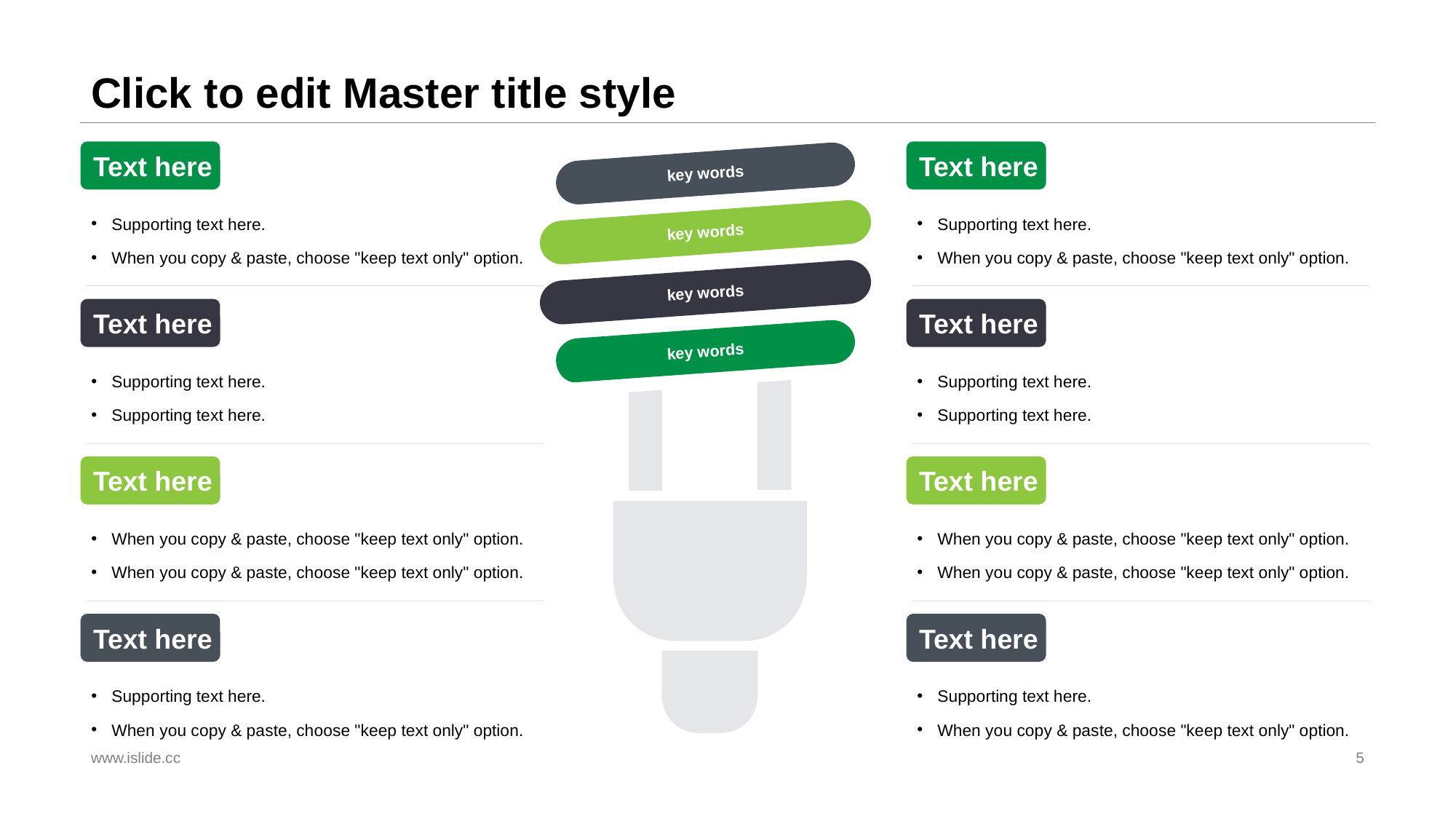

# Click to edit Master title style
Text here
Text here

key words
Supporting text here.
When you copy & paste, choose "keep text only" option.
Supporting text here.
When you copy & paste, choose "keep text only" option.

key words

key words
Text here
Text here

key words
Supporting text here.
Supporting text here.
Supporting text here.
Supporting text here.

Text here
Text here
When you copy & paste, choose "keep text only" option.
When you copy & paste, choose "keep text only" option.
When you copy & paste, choose "keep text only" option.
When you copy & paste, choose "keep text only" option.
Text here
Text here
Supporting text here.
When you copy & paste, choose "keep text only" option.
Supporting text here.
When you copy & paste, choose "keep text only" option.
www.islide.cc
5